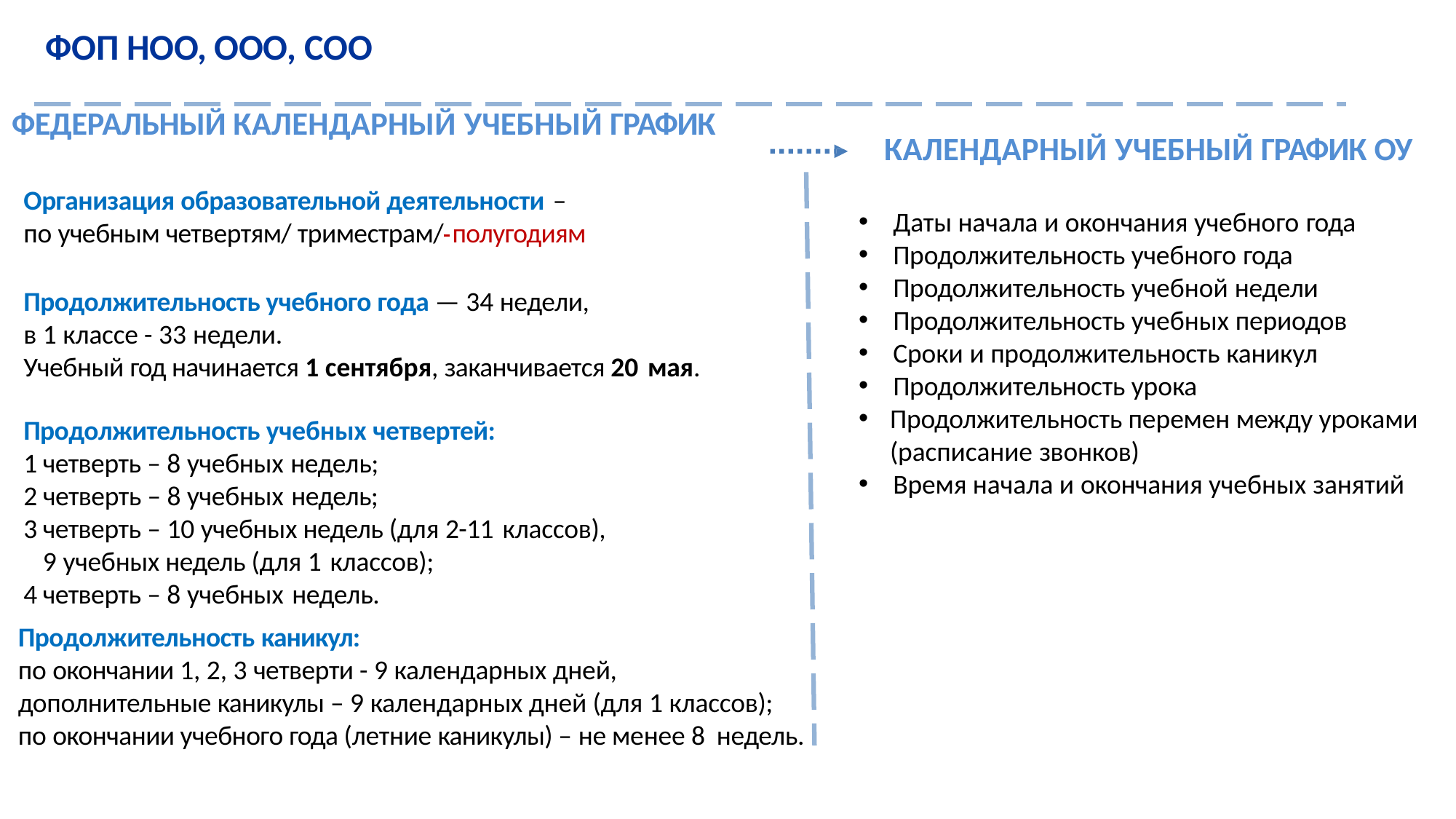

# ФОП НОО, ООО, СОО

ФЕДЕРАЛЬНЫЙ КАЛЕНДАРНЫЙ УЧЕБНЫЙ ГРАФИК

КАЛЕНДАРНЫЙ УЧЕБНЫЙ ГРАФИК ОУ

Организация образовательной деятельности – по учебным четвертям/ триместрам/ полугодиям

Даты начала и окончания учебного года
Продолжительность учебного года
Продолжительность учебной недели
Продолжительность учебных периодов
Сроки и продолжительность каникул
Продолжительность урока
Продолжительность перемен между уроками  (расписание звонков)
Время начала и окончания учебных занятий
Продолжительность учебного года — 34 недели,
в 1 классе - 33 недели.
Учебный год начинается 1 сентября, заканчивается 20 мая.
Продолжительность учебных четвертей:
четверть – 8 учебных недель;
четверть – 8 учебных недель;
четверть – 10 учебных недель (для 2-11 классов), 9 учебных недель (для 1 классов);
четверть – 8 учебных недель.
Продолжительность каникул:
по окончании 1, 2, 3 четверти - 9 календарных дней,  дополнительные каникулы – 9 календарных дней (для 1 классов);  по окончании учебного года (летние каникулы) – не менее 8 недель.